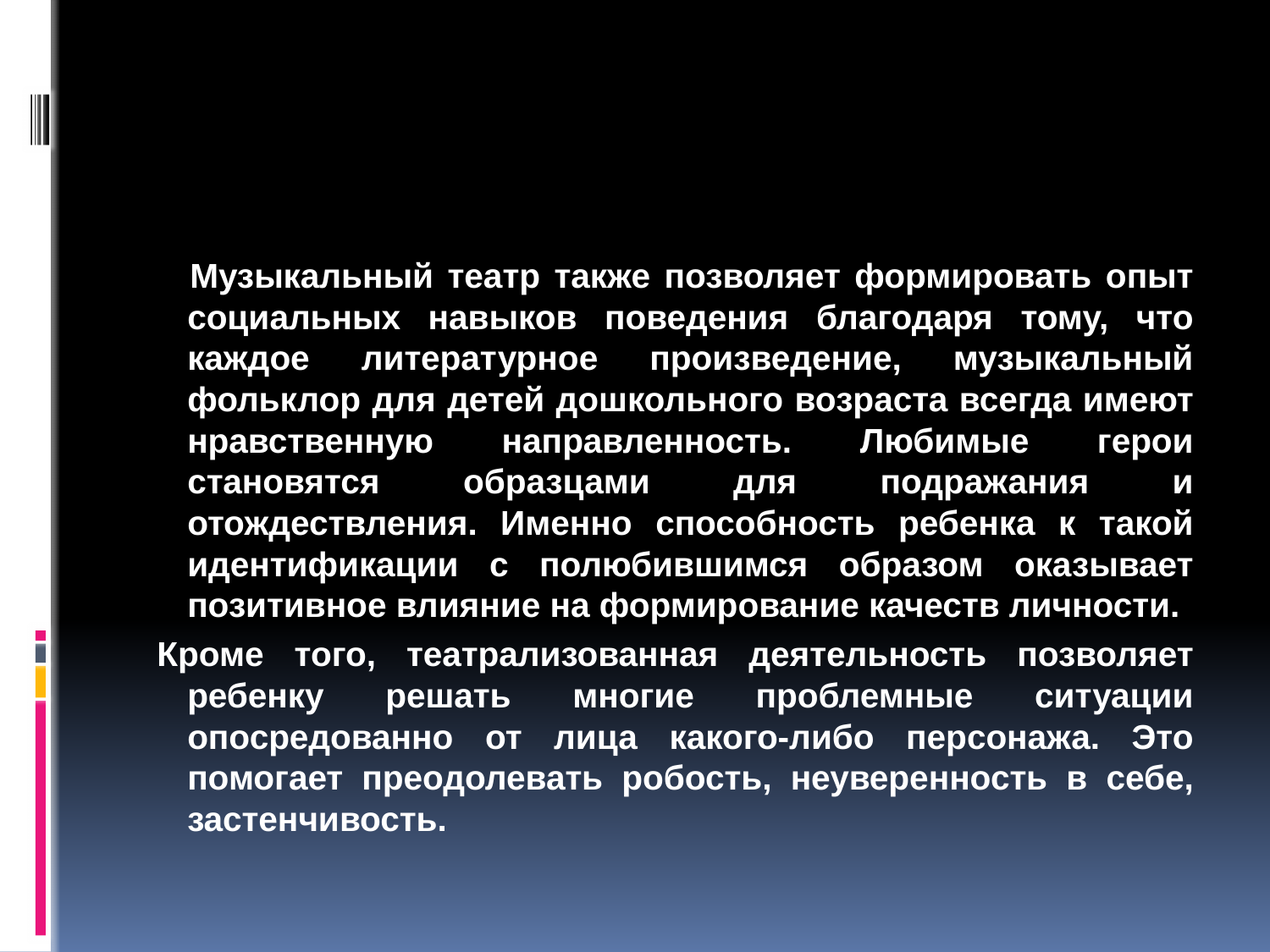

#
   Музыкальный театр также позволяет формировать опыт социальных навыков поведения благодаря тому, что каждое литературное произведение, музыкальный фольклор для детей дошкольного возраста всегда имеют нравственную направленность. Любимые герои становятся образцами для подражания и отождествления. Именно способность ребенка к такой идентификации с полюбившимся образом оказывает позитивное влияние на формирование качеств личности.
 Кроме того, театрализованная деятельность позволяет ребенку решать многие проблемные ситуации опосредованно от лица какого-либо персонажа. Это помогает преодолевать робость, неуверенность в себе, застенчивость.